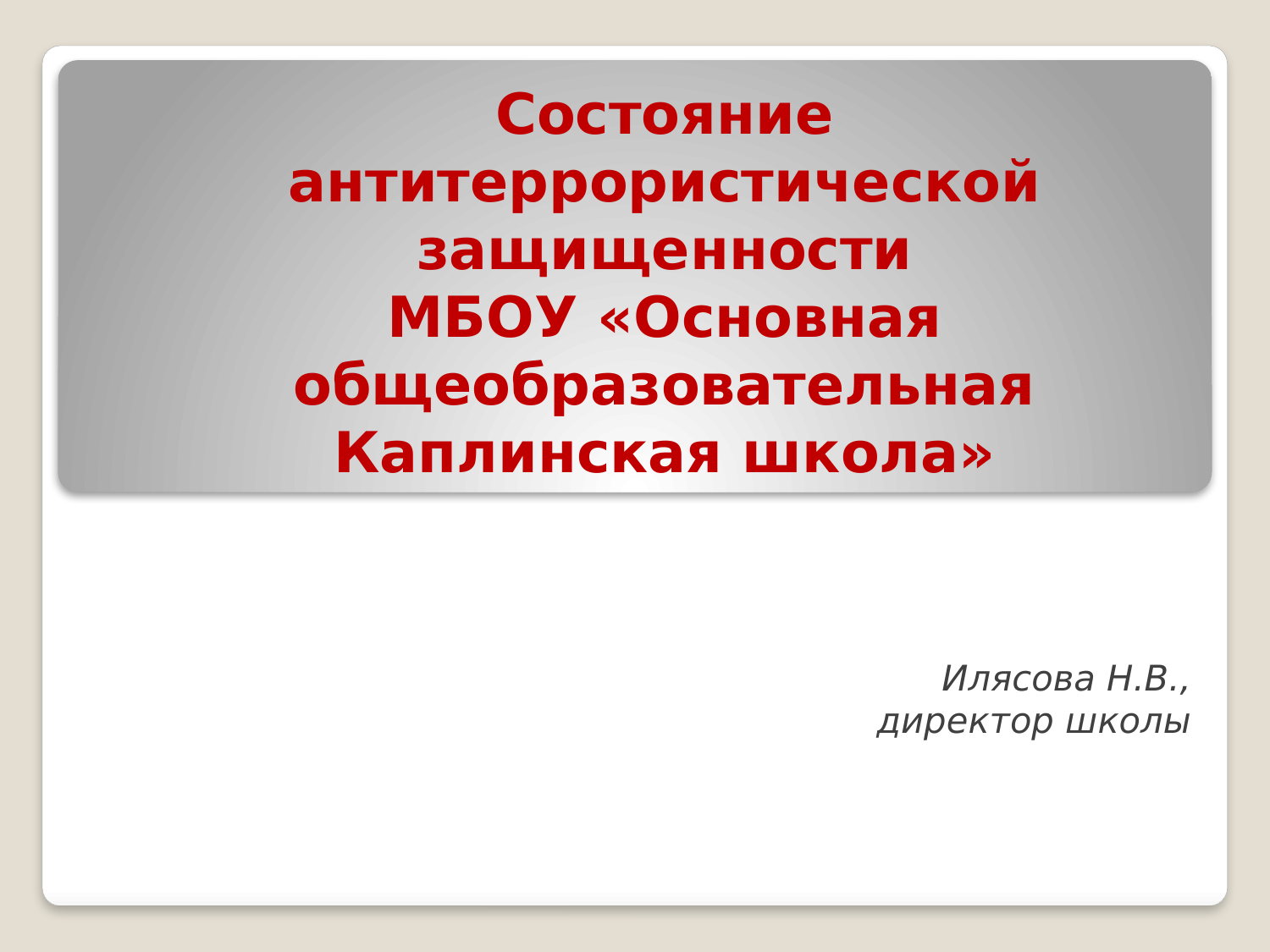

# Состояние антитеррористической защищенности МБОУ «Основная общеобразовательная Каплинская школа»
Илясова Н.В.,
директор школы